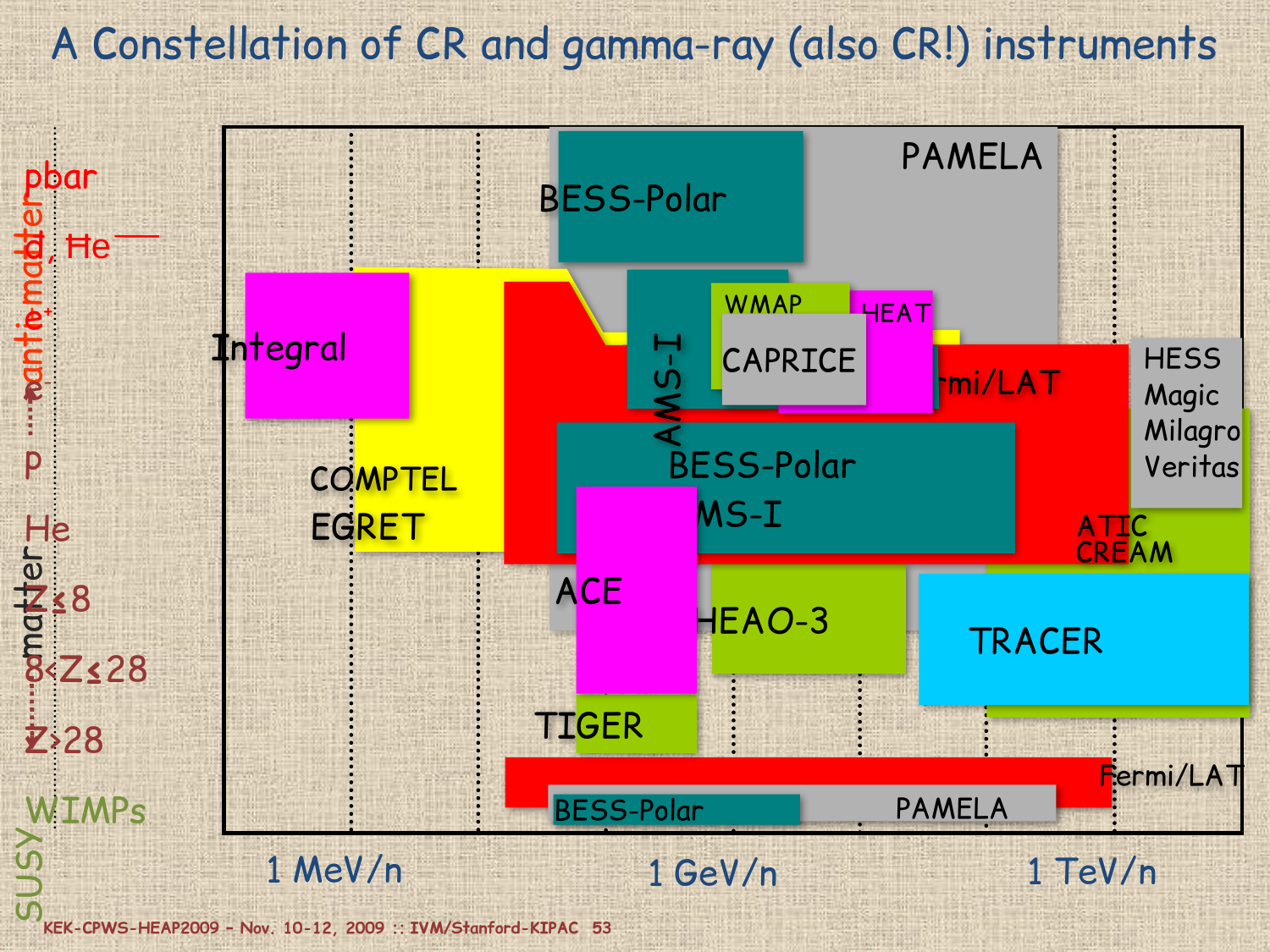

# A Constellation of CR and gamma-ray (also CR!) instruments
pbar
đ, Ħe
e+
e-
p
He
Z≤8
8<Z≤28
Z>28
WIMPs

			PAMELA

BESS-Polar
anti-matter

Integral

WMAP
	   HEAT
CAPRICE
AMS-I
HESS
Magic
Milagro
Veritas
Fermi/LAT

	BESS-Polar
	AMS-I
COMPTEL
EGRET
ACE
ATIC
CREAM
matter
HEAO-3
TRACER
TIGER
				                  Fermi/LAT
		                   PAMELA
BESS-Polar
SUSY
1 MeV/n
1 TeV/n
1 GeV/n